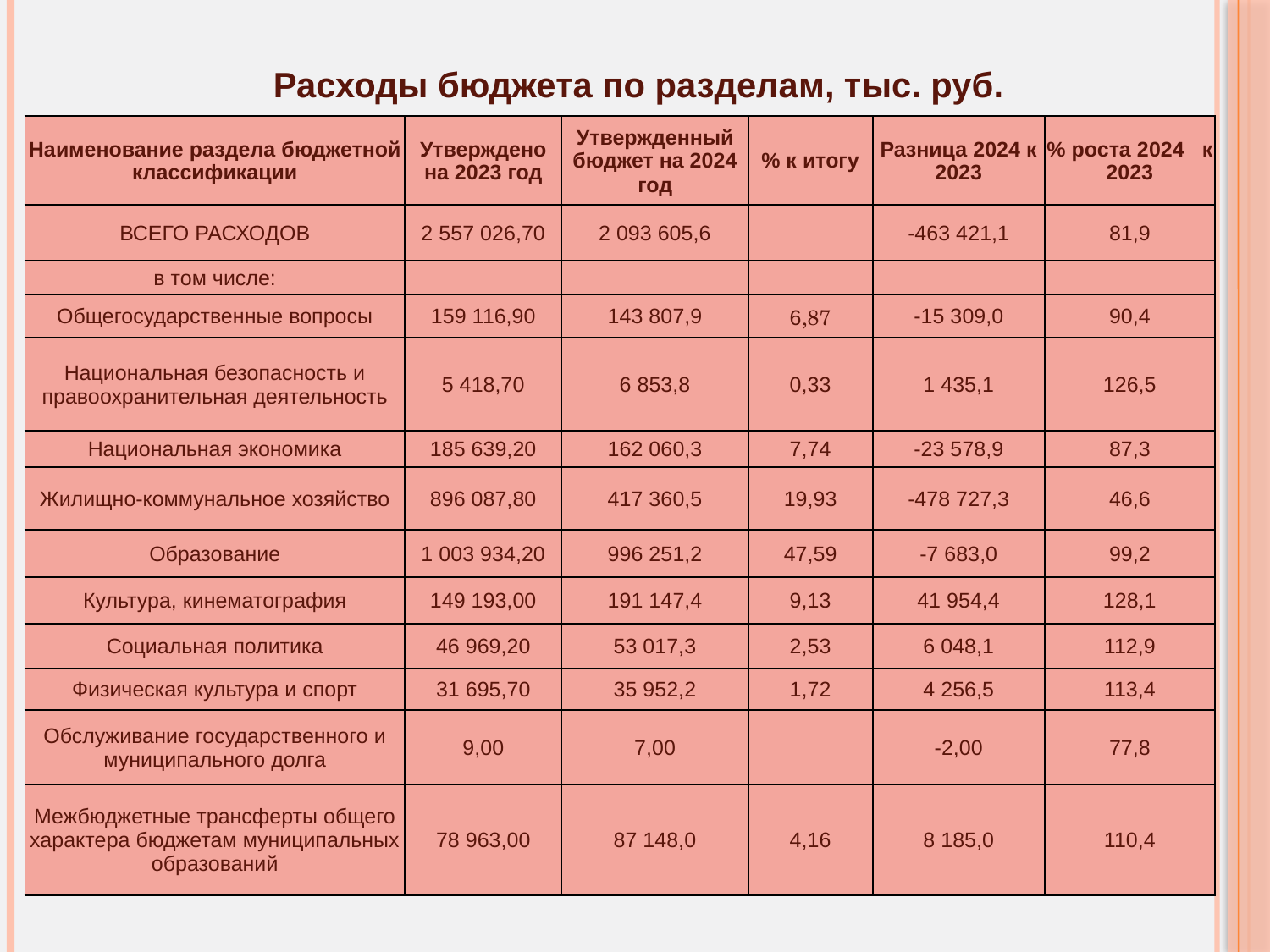

Расходы бюджета по разделам, тыс. руб.
| Наименование раздела бюджетной классификации | Утверждено на 2023 год | Утвержденный бюджет на 2024 год | % к итогу | Разница 2024 к 2023 | % роста 2024 к 2023 |
| --- | --- | --- | --- | --- | --- |
| ВСЕГО РАСХОДОВ | 2 557 026,70 | 2 093 605,6 |  | -463 421,1 | 81,9 |
| в том числе: |  |  |  |  |  |
| Общегосударственные вопросы | 159 116,90 | 143 807,9 | 6,87 | -15 309,0 | 90,4 |
| Национальная безопасность и правоохранительная деятельность | 5 418,70 | 6 853,8 | 0,33 | 1 435,1 | 126,5 |
| Национальная экономика | 185 639,20 | 162 060,3 | 7,74 | -23 578,9 | 87,3 |
| Жилищно-коммунальное хозяйство | 896 087,80 | 417 360,5 | 19,93 | -478 727,3 | 46,6 |
| Образование | 1 003 934,20 | 996 251,2 | 47,59 | -7 683,0 | 99,2 |
| Культура, кинематография | 149 193,00 | 191 147,4 | 9,13 | 41 954,4 | 128,1 |
| Социальная политика | 46 969,20 | 53 017,3 | 2,53 | 6 048,1 | 112,9 |
| Физическая культура и спорт | 31 695,70 | 35 952,2 | 1,72 | 4 256,5 | 113,4 |
| Обслуживание государственного и муниципального долга | 9,00 | 7,00 |  | -2,00 | 77,8 |
| Межбюджетные трансферты общего характера бюджетам муниципальных образований | 78 963,00 | 87 148,0 | 4,16 | 8 185,0 | 110,4 |